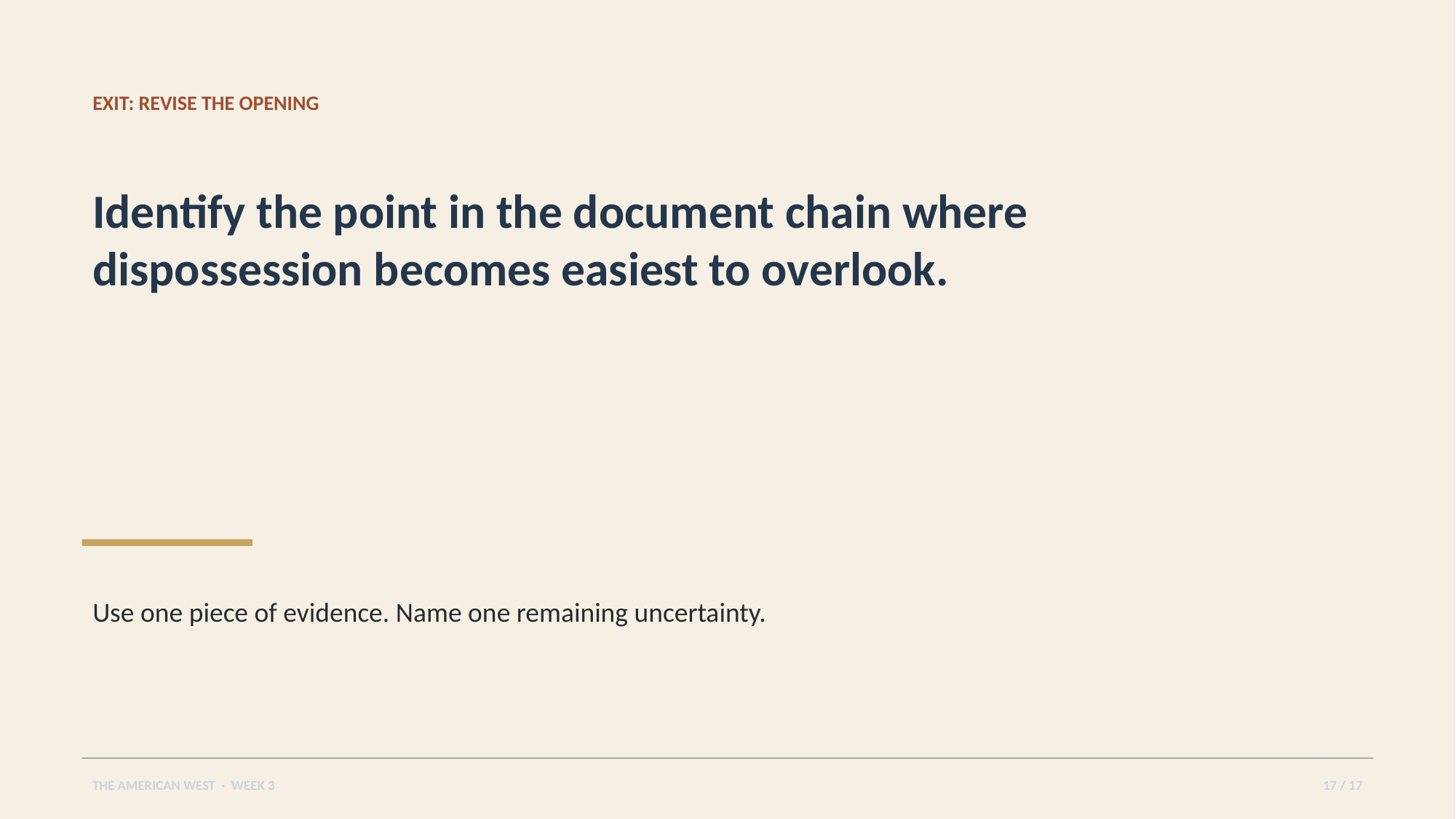

EXIT: REVISE THE OPENING
Identify the point in the document chain where dispossession becomes easiest to overlook.

Use one piece of evidence. Name one remaining uncertainty.

THE AMERICAN WEST  ·  WEEK 3
17 / 17